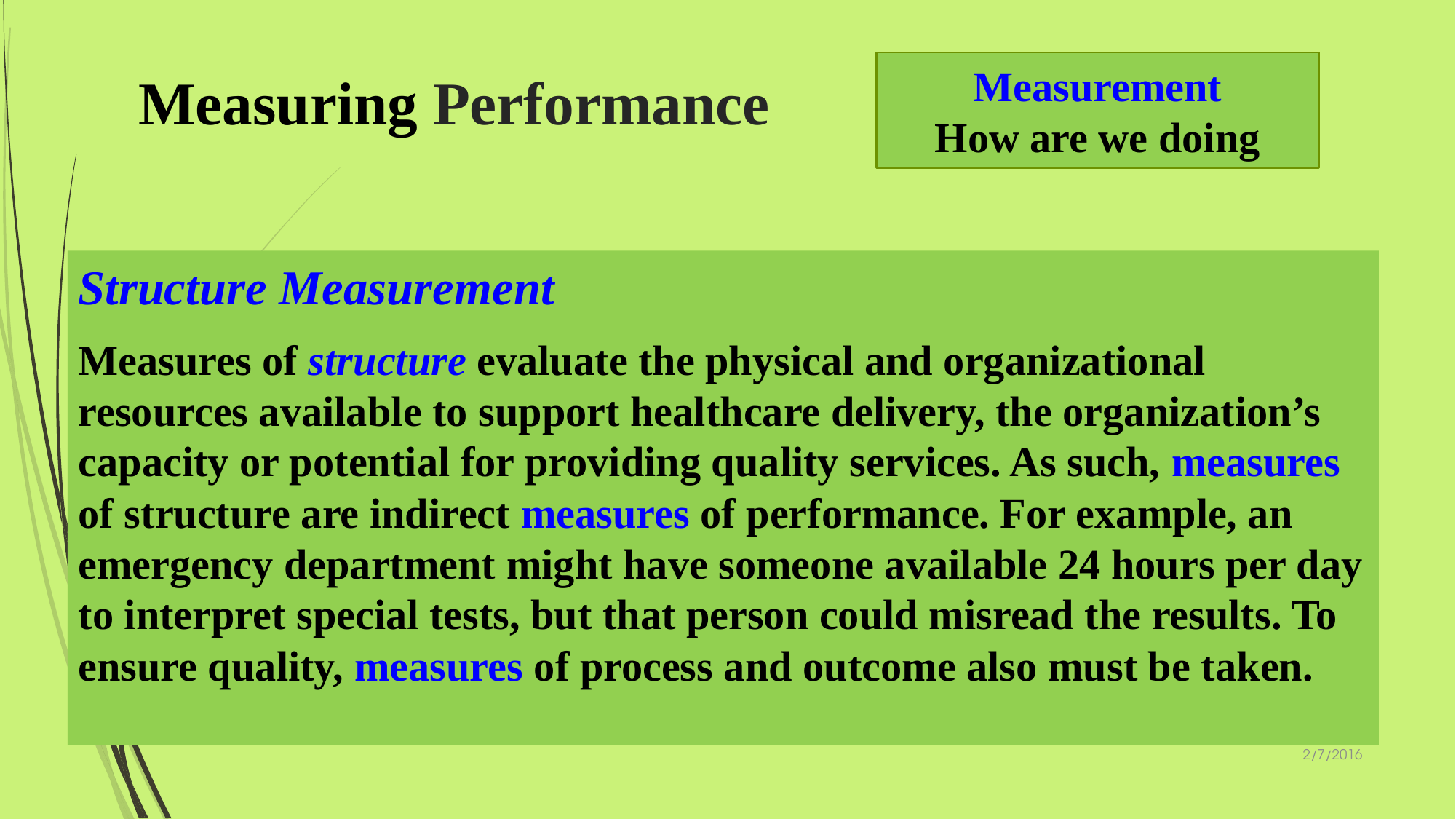

# Measuring Performance
Measurement
How are we doing

Structure Measurement
Measures of structure evaluate the physical and organizational resources available to support healthcare delivery, the organization’s capacity or potential for providing quality services. As such, measures of structure are indirect measures of performance. For example, an emergency department might have someone available 24 hours per day to interpret special tests, but that person could misread the results. To ensure quality, measures of process and outcome also must be taken.

2/7/2016
Mohammed Alnaif Ph.D.